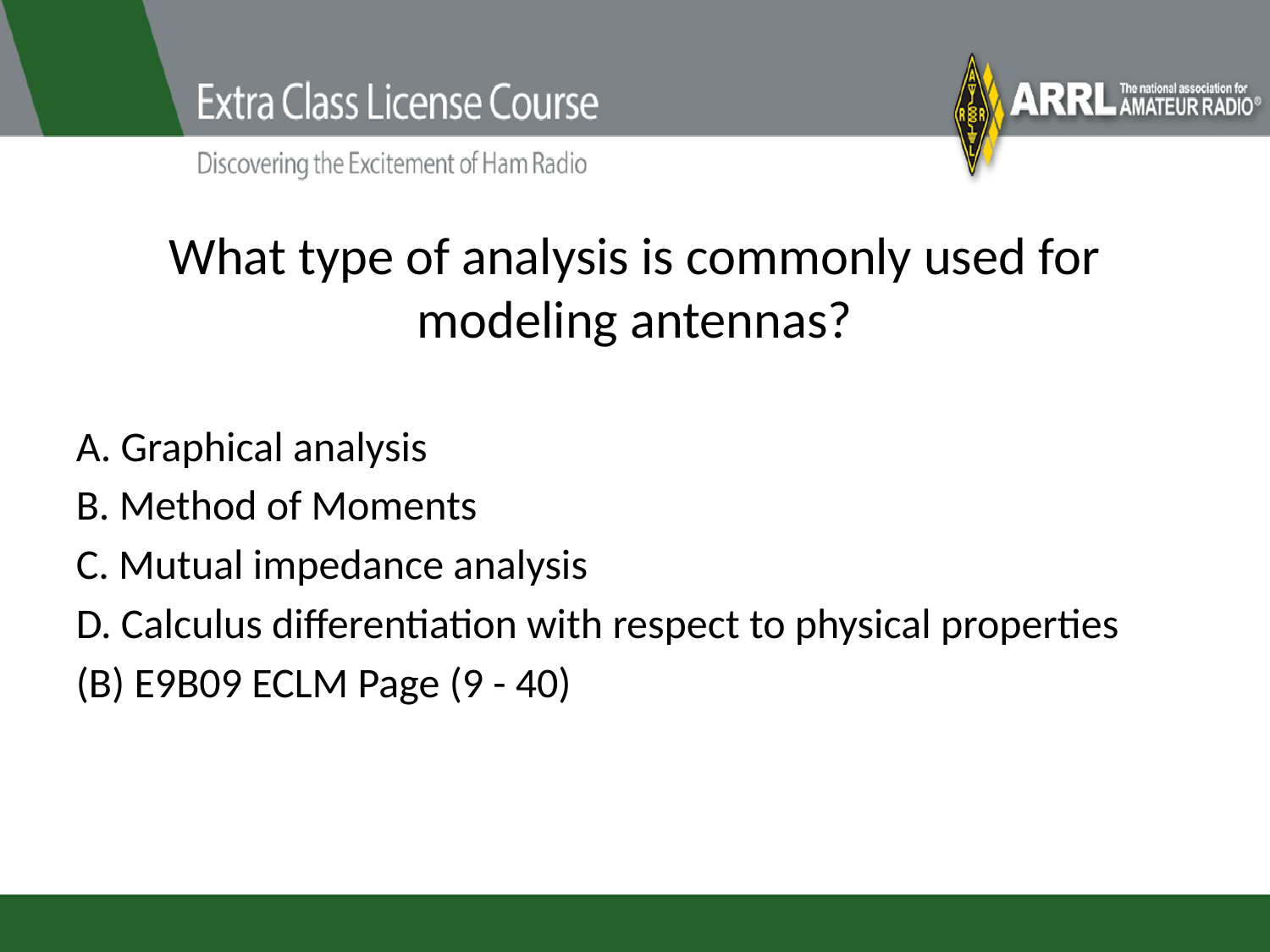

# What type of analysis is commonly used for modeling antennas?
A. Graphical analysis
B. Method of Moments
C. Mutual impedance analysis
D. Calculus differentiation with respect to physical properties
(B) E9B09 ECLM Page (9 - 40)